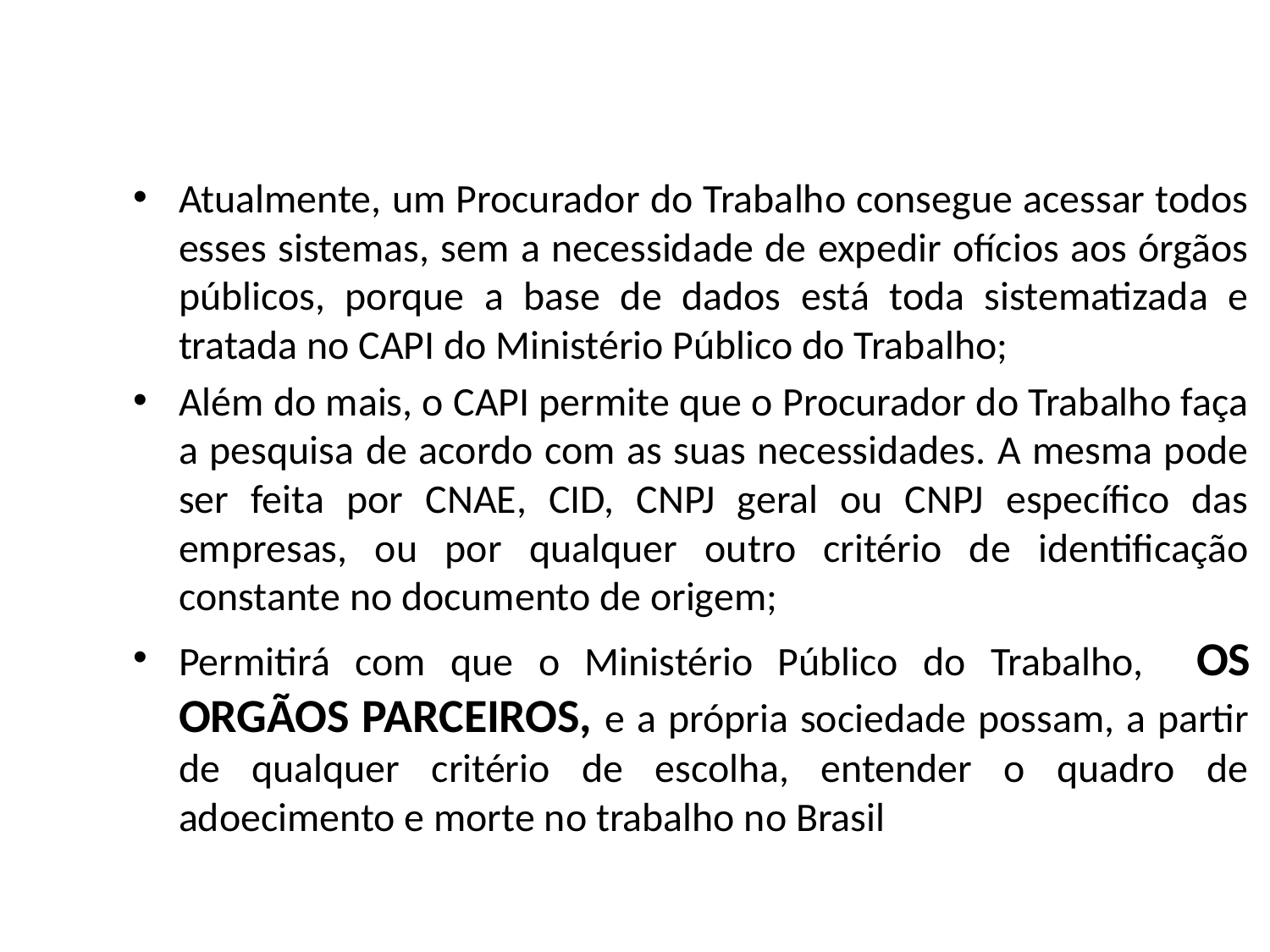

Atualmente, um Procurador do Trabalho consegue acessar todos esses sistemas, sem a necessidade de expedir ofícios aos órgãos públicos, porque a base de dados está toda sistematizada e tratada no CAPI do Ministério Público do Trabalho;
Além do mais, o CAPI permite que o Procurador do Trabalho faça a pesquisa de acordo com as suas necessidades. A mesma pode ser feita por CNAE, CID, CNPJ geral ou CNPJ específico das empresas, ou por qualquer outro critério de identificação constante no documento de origem;
Permitirá com que o Ministério Público do Trabalho,  OS ORGÃOS PARCEIROS, e a própria sociedade possam, a partir de qualquer critério de escolha, entender o quadro de adoecimento e morte no trabalho no Brasil